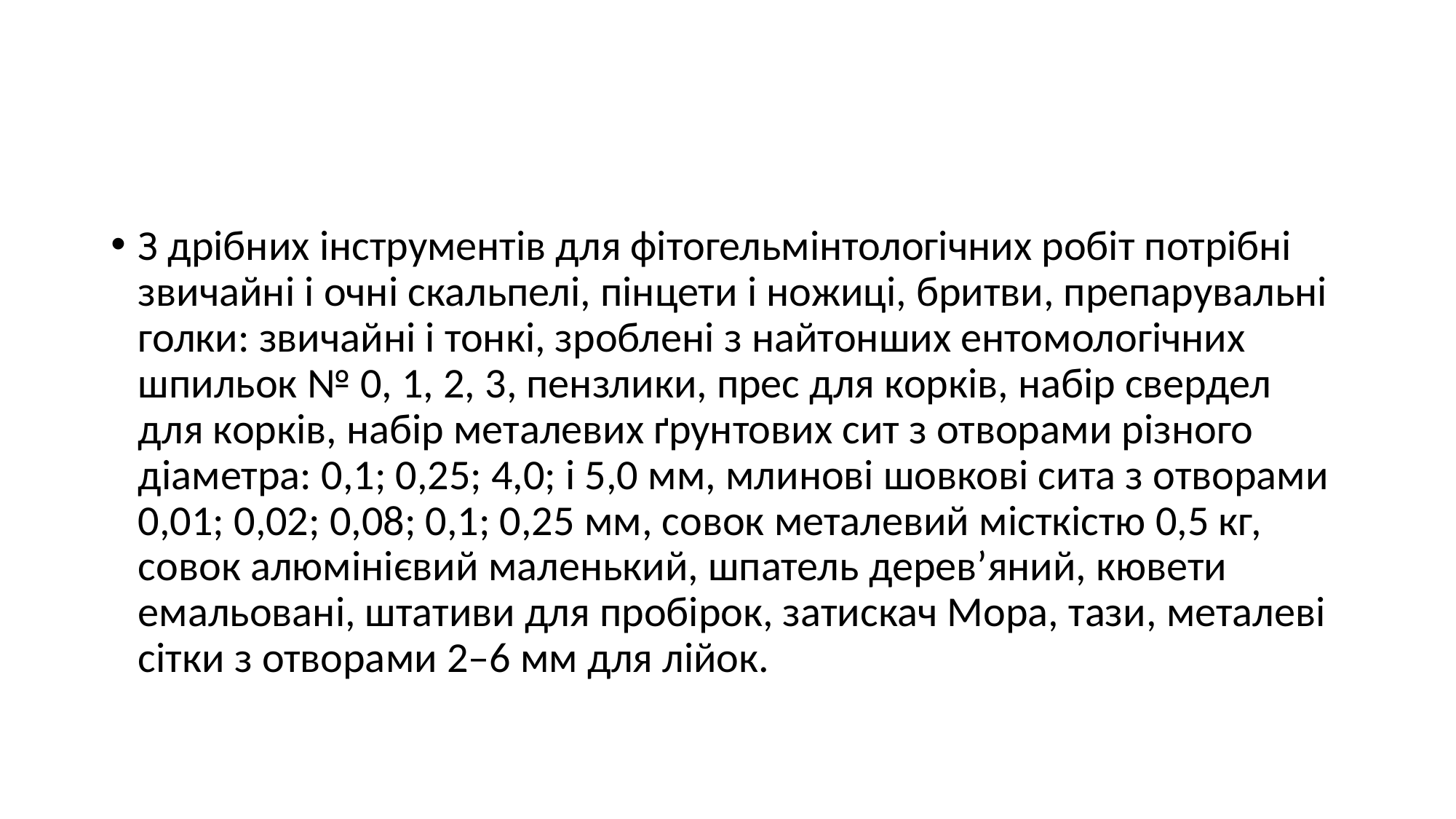

#
З дрібних інструментів для фітогельмінтологічних робіт потрібні звичайні і очні скальпелі, пінцети і ножиці, бритви, препарувальні голки: звичайні і тонкі, зроблені з найтонших ентомологічних шпильок № 0, 1, 2, 3, пензлики, прес для корків, набір свердел для корків, набір металевих ґрунтових сит з отворами різного діаметра: 0,1; 0,25; 4,0; і 5,0 мм, млинові шовкові сита з отворами 0,01; 0,02; 0,08; 0,1; 0,25 мм, совок металевий місткістю 0,5 кг, совок алюмінієвий маленький, шпатель дерев’яний, кювети емальовані, штативи для пробірок, затискач Мора, тази, металеві сітки з отворами 2–6 мм для лійок.